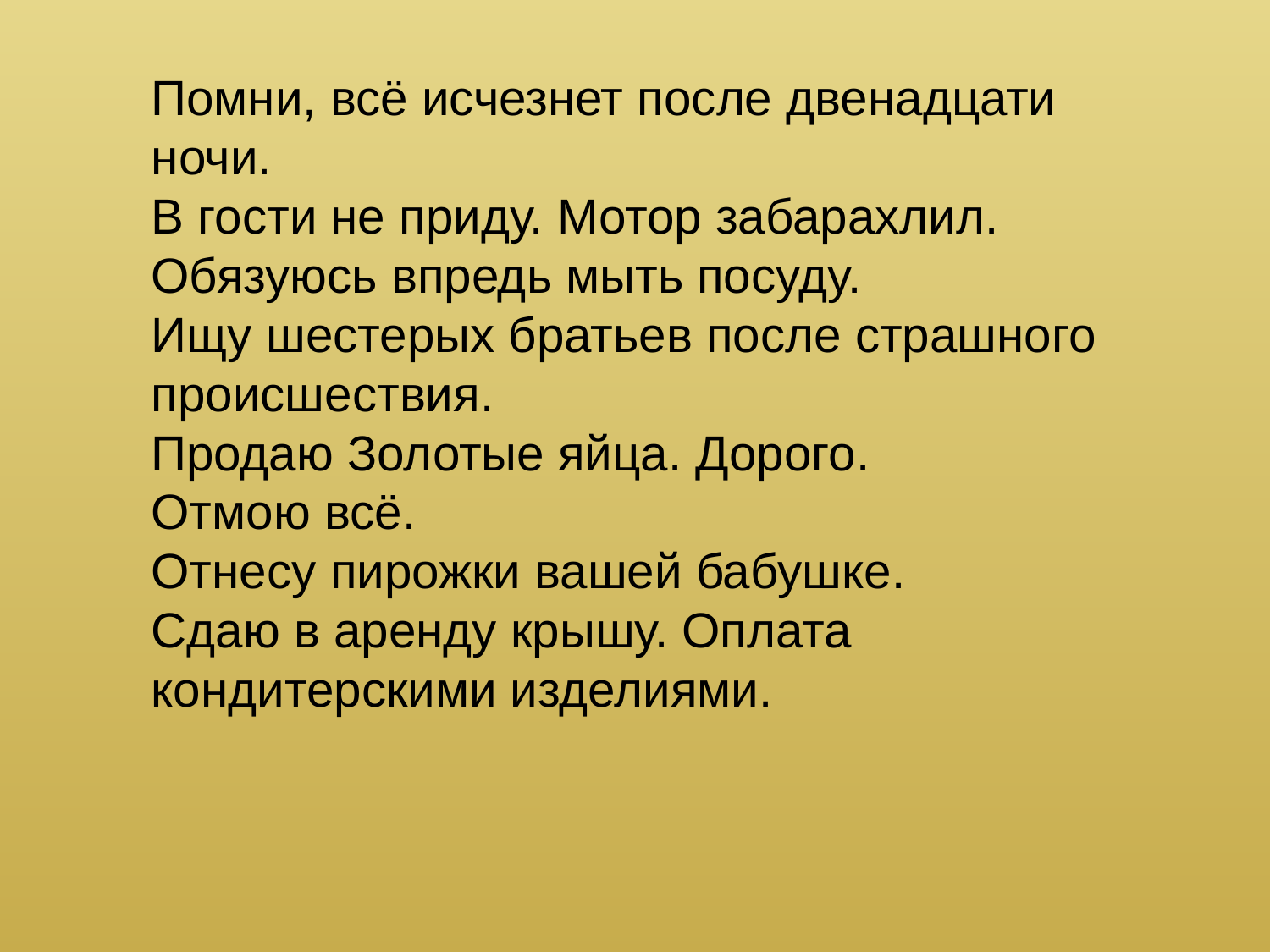

Помни, всё исчезнет после двенадцати ночи.
В гости не приду. Мотор забарахлил.
Обязуюсь впредь мыть посуду.
Ищу шестерых братьев после страшного происшествия.
Продаю Золотые яйца. Дорого.
Отмою всё.
Отнесу пирожки вашей бабушке.
Сдаю в аренду крышу. Оплата кондитерскими изделиями.